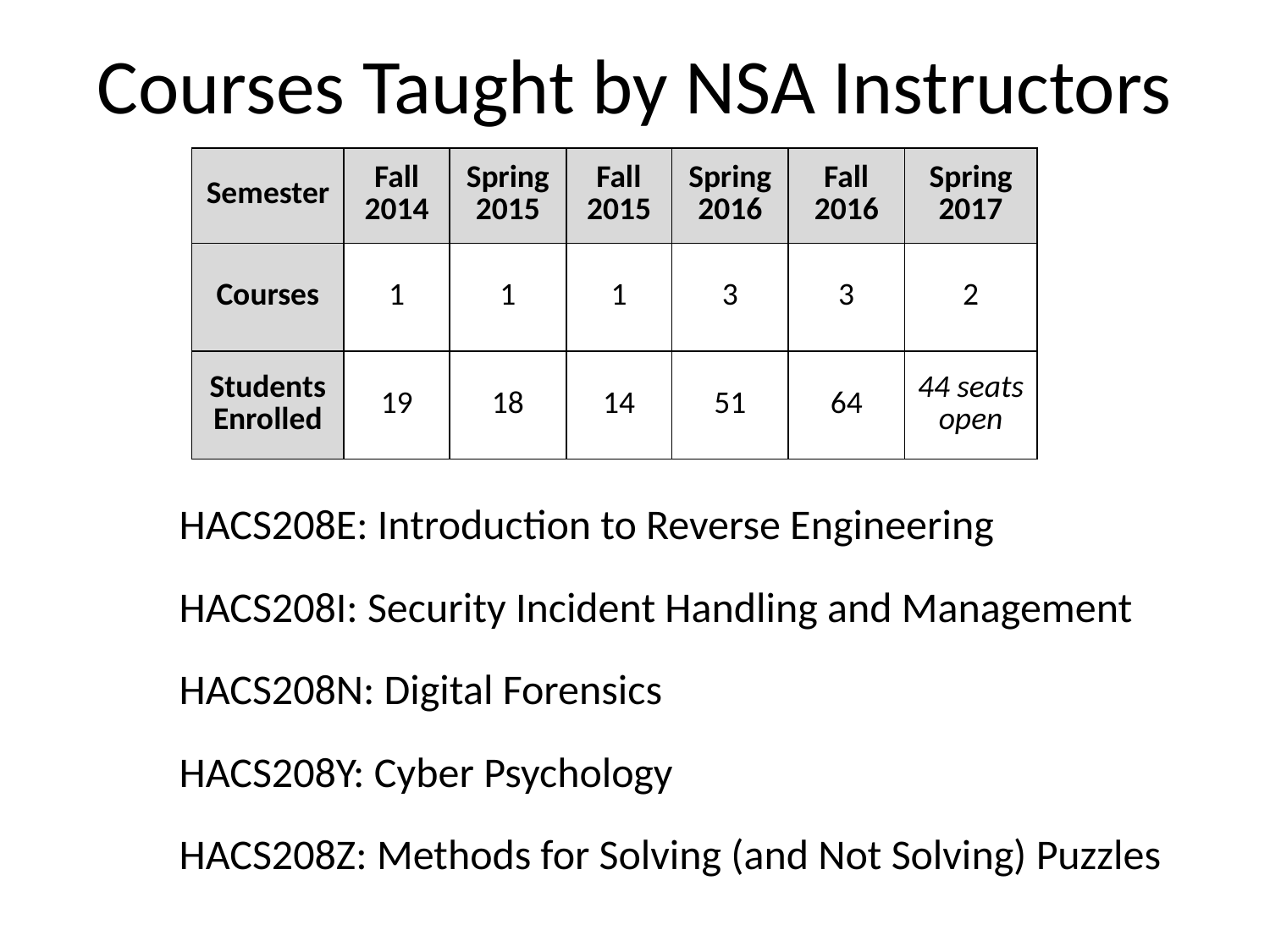

# Courses Taught by NSA Instructors
| Semester | Fall 2014 | Spring 2015 | Fall 2015 | Spring 2016 | Fall 2016 | Spring 2017 |
| --- | --- | --- | --- | --- | --- | --- |
| Courses | 1 | 1 | 1 | 3 | 3 | 2 |
| Students Enrolled | 19 | 18 | 14 | 51 | 64 | 44 seats open |
HACS208E: Introduction to Reverse Engineering
HACS208I: Security Incident Handling and Management
HACS208N: Digital Forensics
HACS208Y: Cyber Psychology
HACS208Z: Methods for Solving (and Not Solving) Puzzles